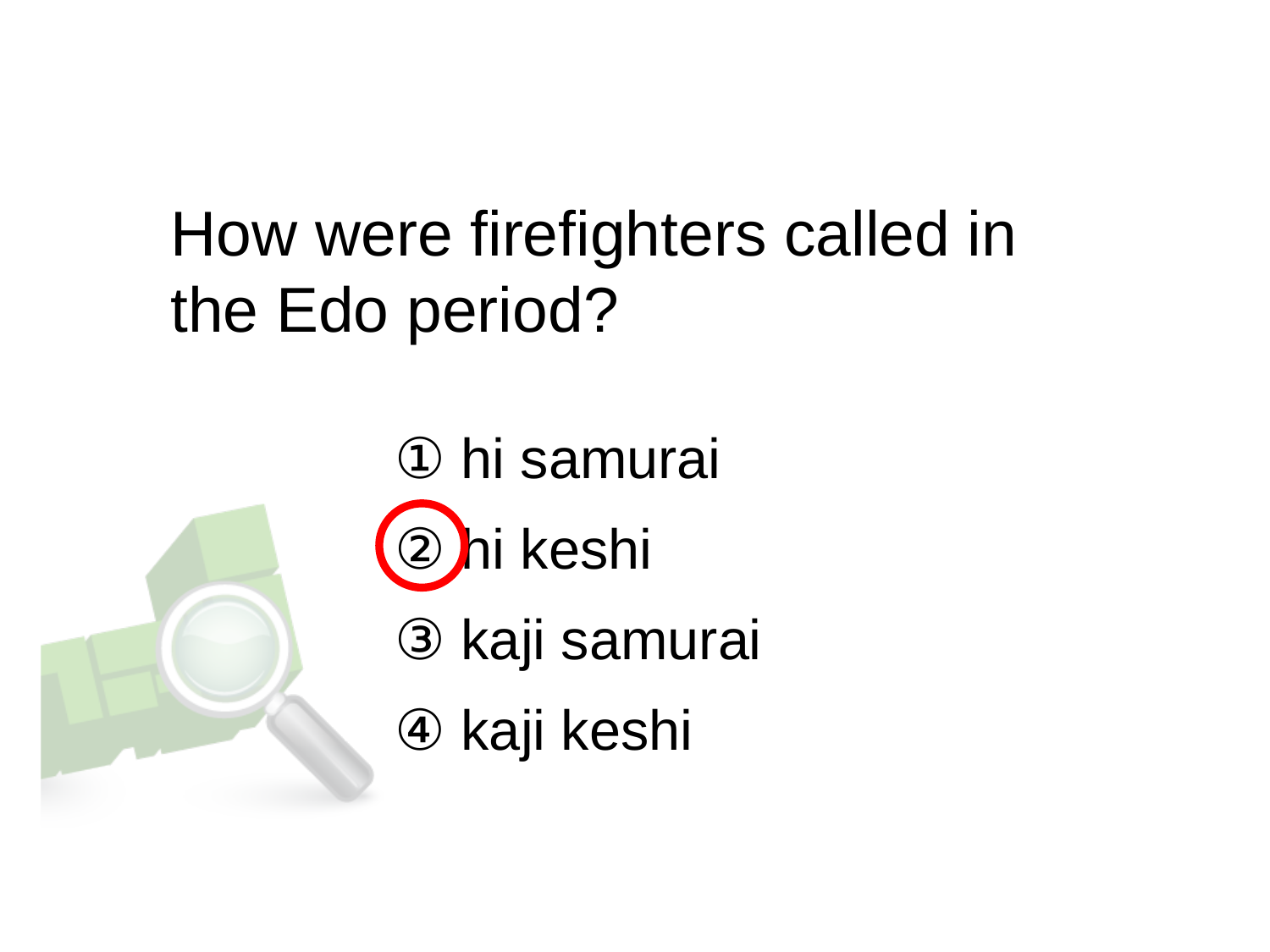

# How were firefighters called in the Edo period?
① hi samurai
② hi keshi
③ kaji samurai
④ kaji keshi